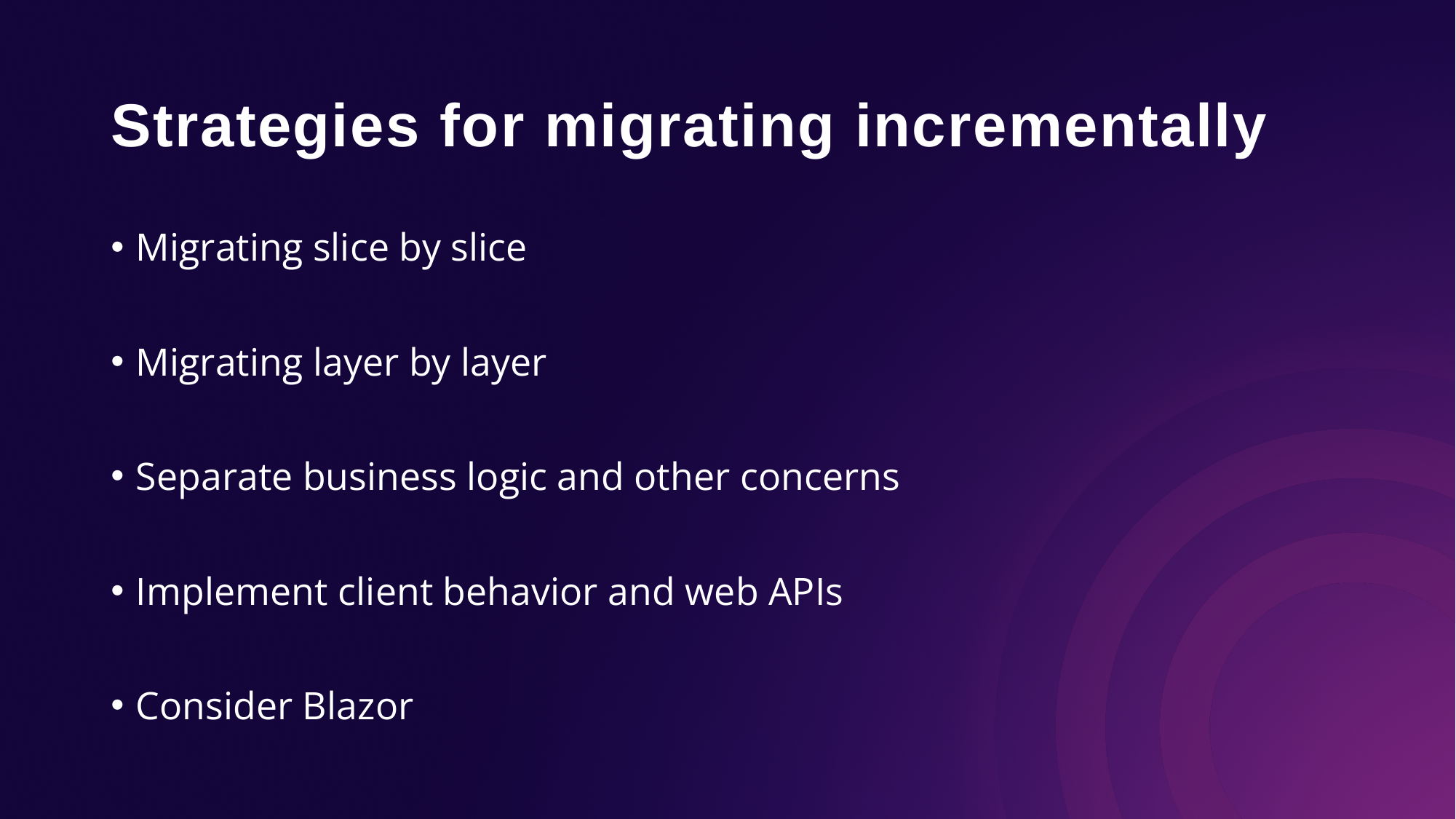

# Strategies for migrating incrementally
Migrating slice by slice

Migrating layer by layer

Separate business logic and other concerns

Implement client behavior and web APIs

Consider Blazor